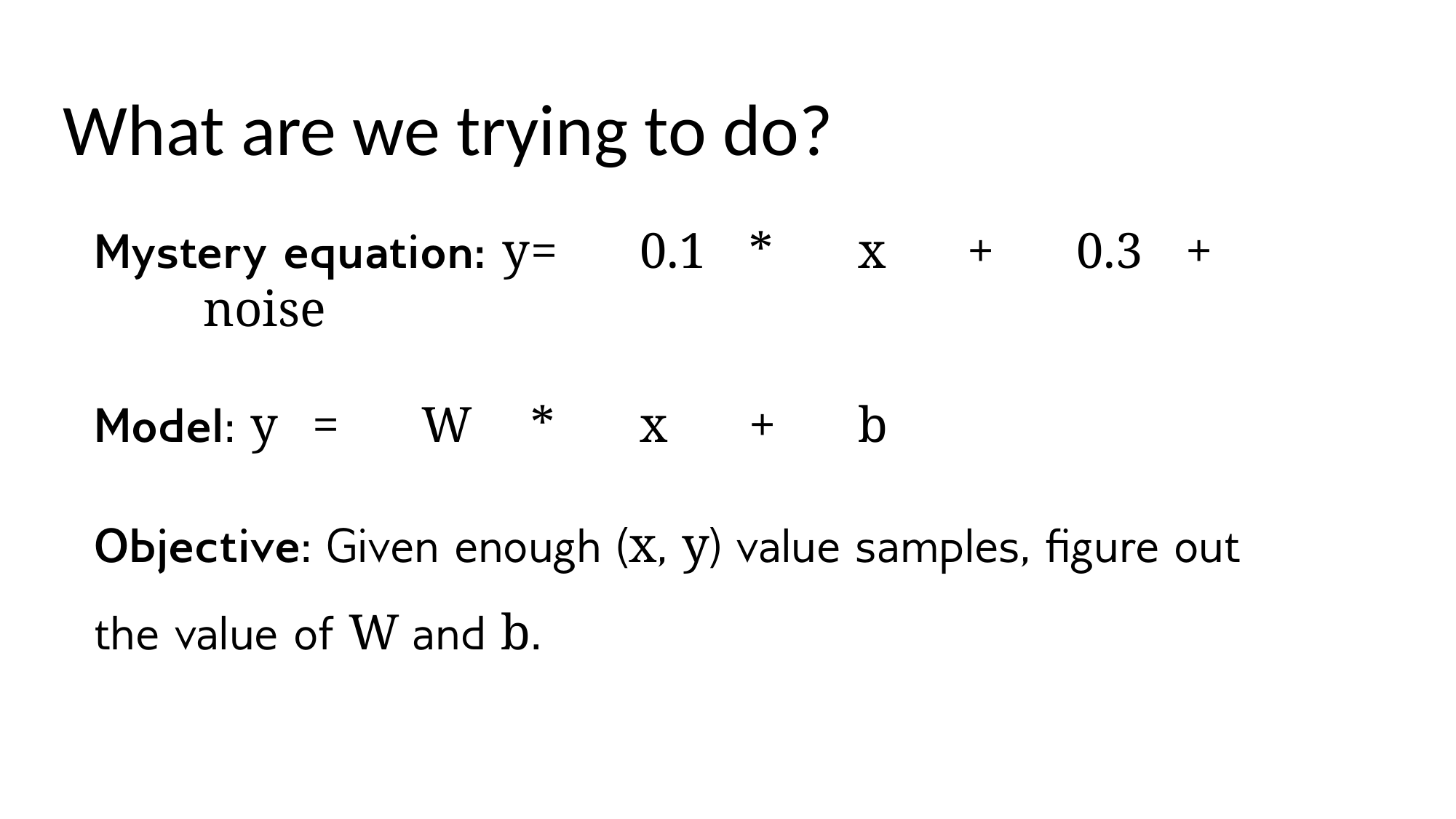

# What are we trying to do?
Mystery equation: y	=	0.1	*	x	+	0.3	+	noise

Model: y	=	W	*	x	+	b
Objective: Given enough (x, y) value samples, figure out  the value of W and b.